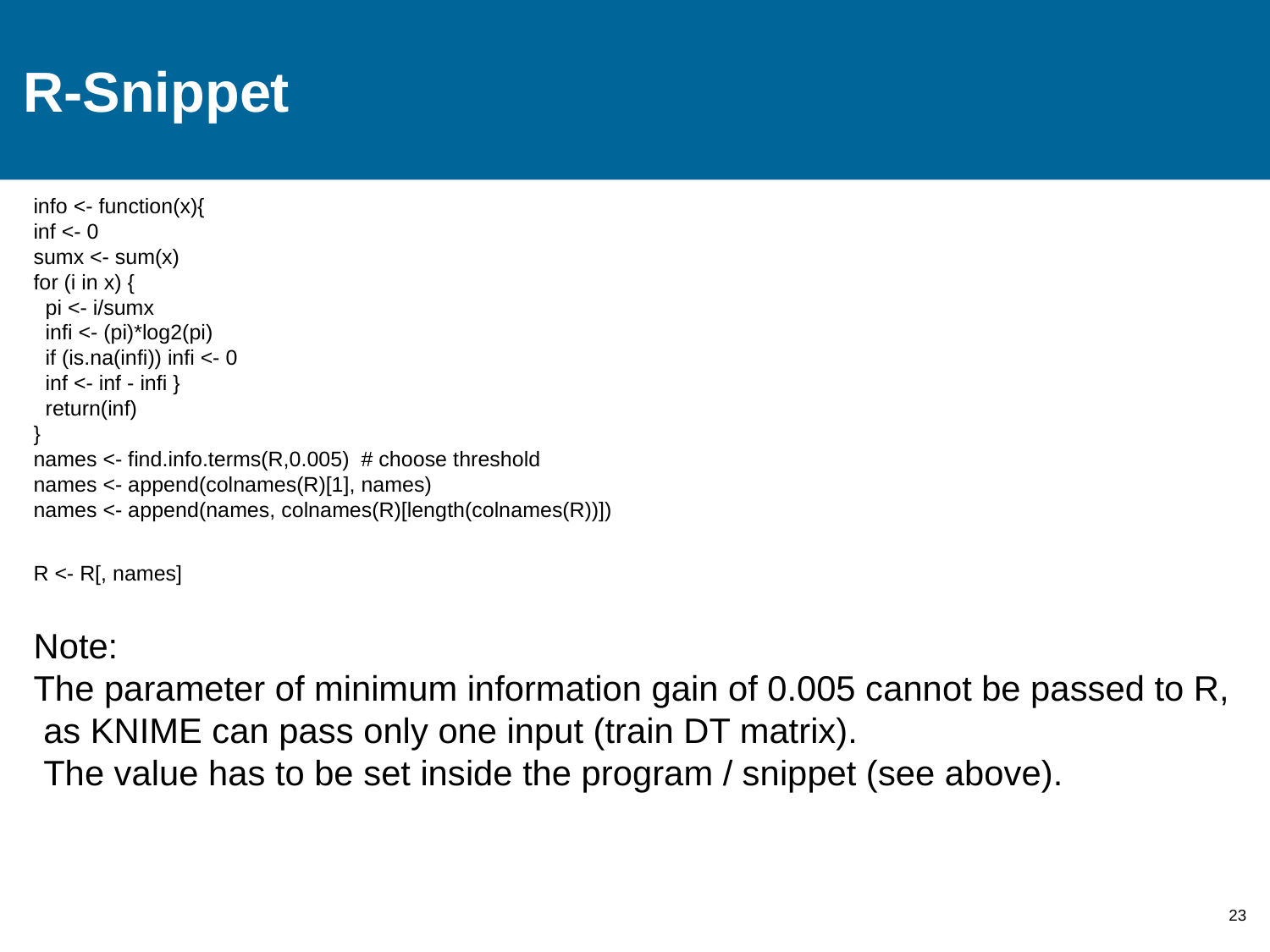

# R-Snippet
info <- function(x){
inf <- 0
sumx <- sum(x)
for (i in x) {
  pi <- i/sumx
  infi <- (pi)*log2(pi)
  if (is.na(infi)) infi <- 0
  inf <- inf - infi }
  return(inf)
}
names <- find.info.terms(R,0.005)  # choose threshold
names <- append(colnames(R)[1], names)
names <- append(names, colnames(R)[length(colnames(R))])

R <- R[, names]

Note:
The parameter of minimum information gain of 0.005 cannot be passed to R,
 as KNIME can pass only one input (train DT matrix).
 The value has to be set inside the program / snippet (see above).
23